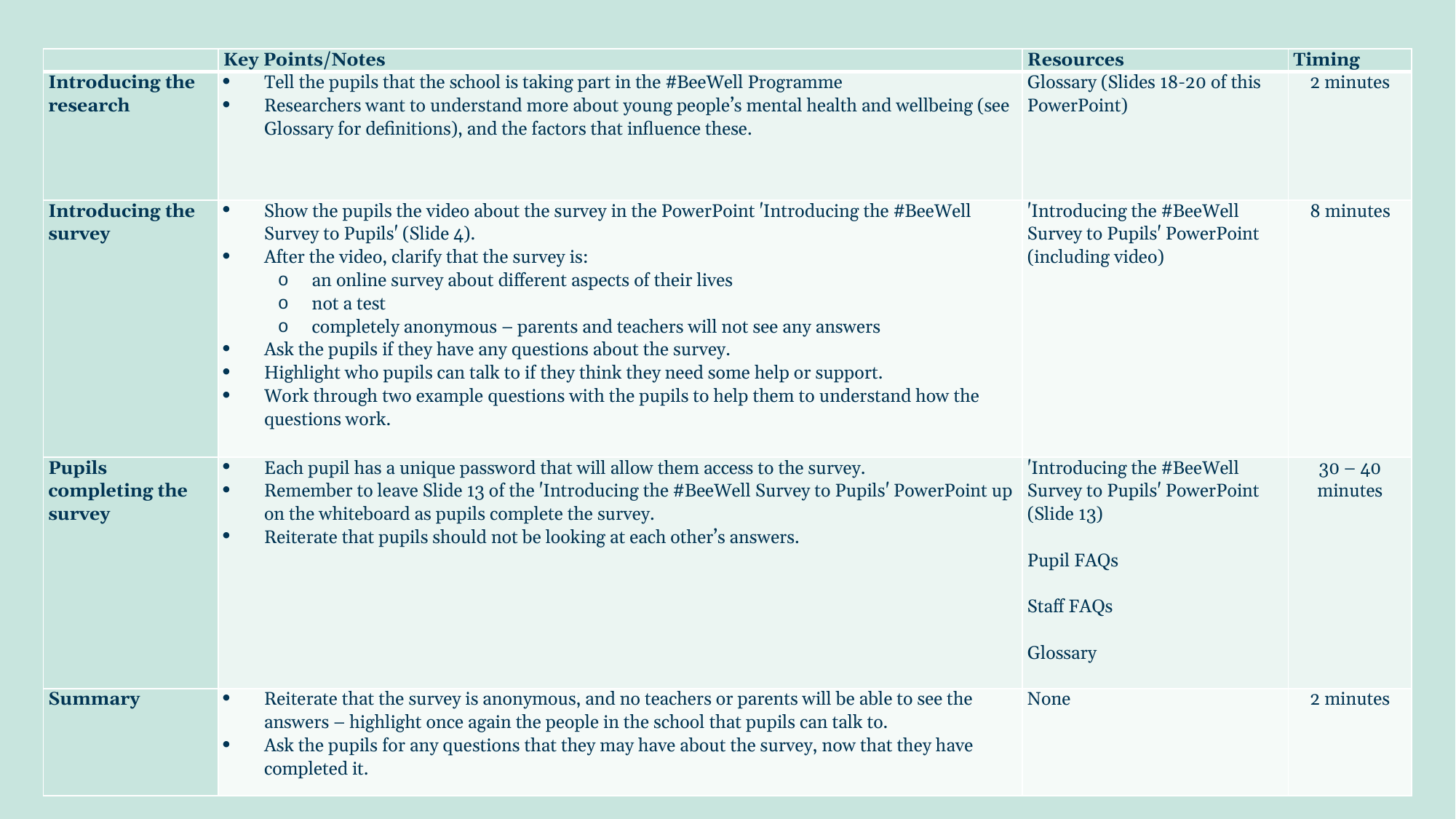

|  | Key Points/Notes | Resources | Timing |
| --- | --- | --- | --- |
| Introducing the research | Tell the pupils that the school is taking part in the #BeeWell Programme Researchers want to understand more about young people’s mental health and wellbeing (see Glossary for definitions), and the factors that influence these. | Glossary (Slides 18-20 of this PowerPoint) | 2 minutes |
| Introducing the survey | Show the pupils the video about the survey in the PowerPoint 'Introducing the #BeeWell Survey to Pupils' (Slide 4). After the video, clarify that the survey is: an online survey about different aspects of their lives not a test completely anonymous – parents and teachers will not see any answers Ask the pupils if they have any questions about the survey. Highlight who pupils can talk to if they think they need some help or support. Work through two example questions with the pupils to help them to understand how the questions work. | 'Introducing the #BeeWell Survey to Pupils' PowerPoint (including video) | 8 minutes |
| Pupils completing the survey | Each pupil has a unique password that will allow them access to the survey. Remember to leave Slide 13 of the 'Introducing the #BeeWell Survey to Pupils' PowerPoint up on the whiteboard as pupils complete the survey. Reiterate that pupils should not be looking at each other’s answers. | 'Introducing the #BeeWell Survey to Pupils' PowerPoint (Slide 13) Pupil FAQs Staff FAQs Glossary | 30 – 40 minutes |
| Summary | Reiterate that the survey is anonymous, and no teachers or parents will be able to see the answers – highlight once again the people in the school that pupils can talk to. Ask the pupils for any questions that they may have about the survey, now that they have completed it. | None | 2 minutes |